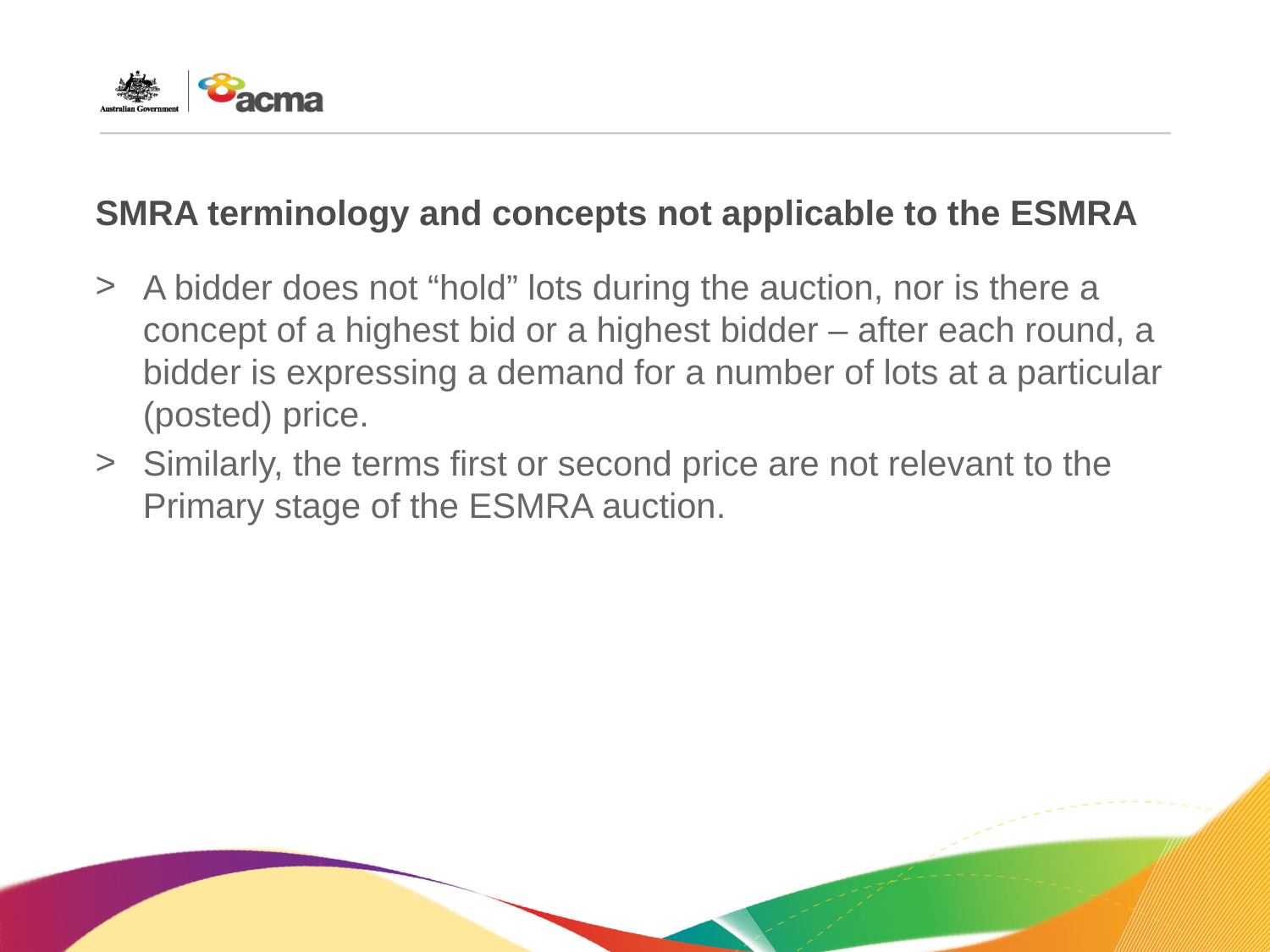

# SMRA terminology and concepts not applicable to the ESMRA
A bidder does not “hold” lots during the auction, nor is there a concept of a highest bid or a highest bidder – after each round, a bidder is expressing a demand for a number of lots at a particular (posted) price.
Similarly, the terms first or second price are not relevant to the Primary stage of the ESMRA auction.